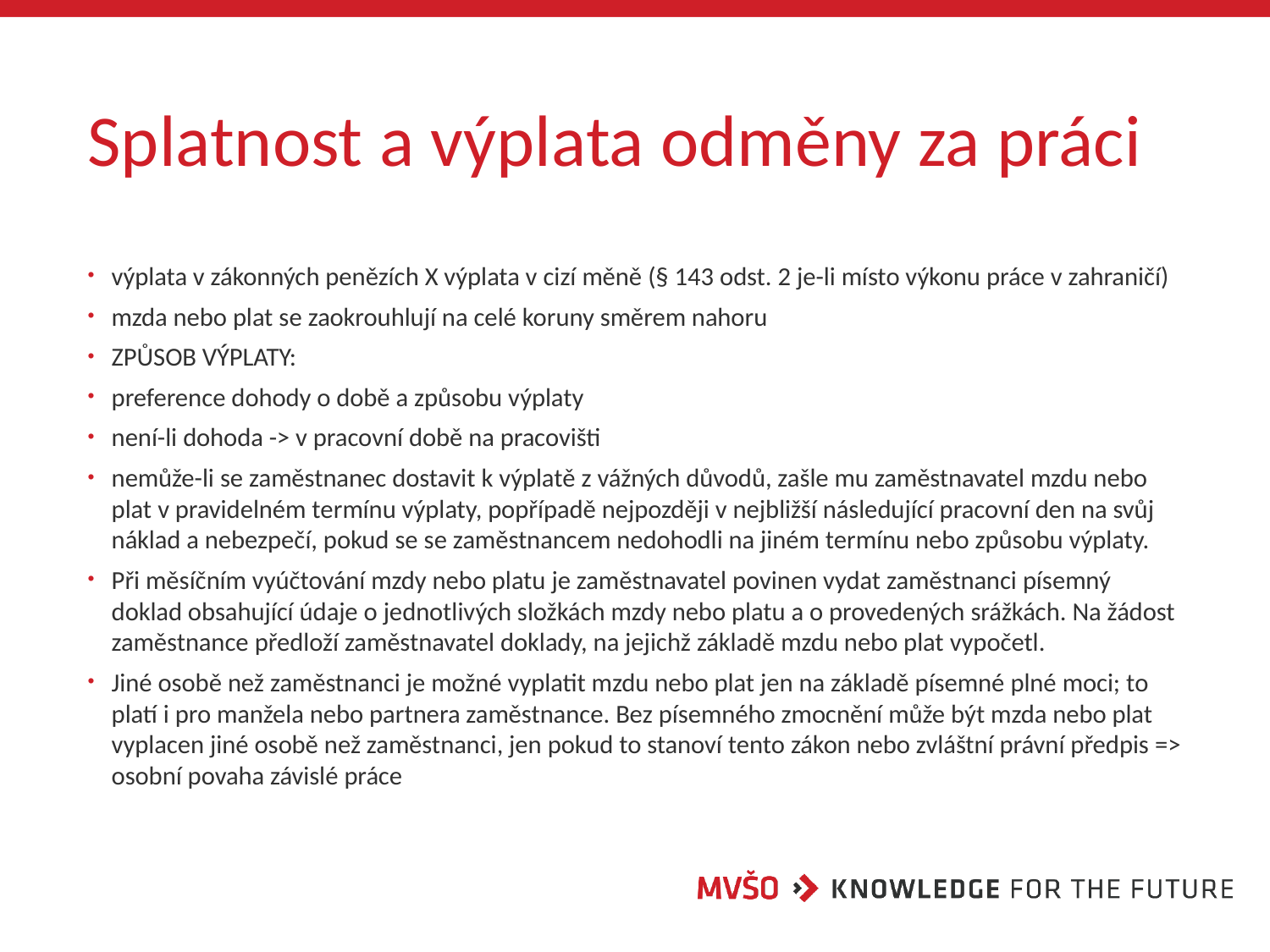

# Splatnost a výplata odměny za práci
výplata v zákonných penězích X výplata v cizí měně (§ 143 odst. 2 je-li místo výkonu práce v zahraničí)
mzda nebo plat se zaokrouhlují na celé koruny směrem nahoru
ZPŮSOB VÝPLATY:
preference dohody o době a způsobu výplaty
není-li dohoda -> v pracovní době na pracovišti
nemůže-li se zaměstnanec dostavit k výplatě z vážných důvodů, zašle mu zaměstnavatel mzdu nebo plat v pravidelném termínu výplaty, popřípadě nejpozději v nejbližší následující pracovní den na svůj náklad a nebezpečí, pokud se se zaměstnancem nedohodli na jiném termínu nebo způsobu výplaty.
Při měsíčním vyúčtování mzdy nebo platu je zaměstnavatel povinen vydat zaměstnanci písemný doklad obsahující údaje o jednotlivých složkách mzdy nebo platu a o provedených srážkách. Na žádost zaměstnance předloží zaměstnavatel doklady, na jejichž základě mzdu nebo plat vypočetl.
Jiné osobě než zaměstnanci je možné vyplatit mzdu nebo plat jen na základě písemné plné moci; to platí i pro manžela nebo partnera zaměstnance. Bez písemného zmocnění může být mzda nebo plat vyplacen jiné osobě než zaměstnanci, jen pokud to stanoví tento zákon nebo zvláštní právní předpis => osobní povaha závislé práce